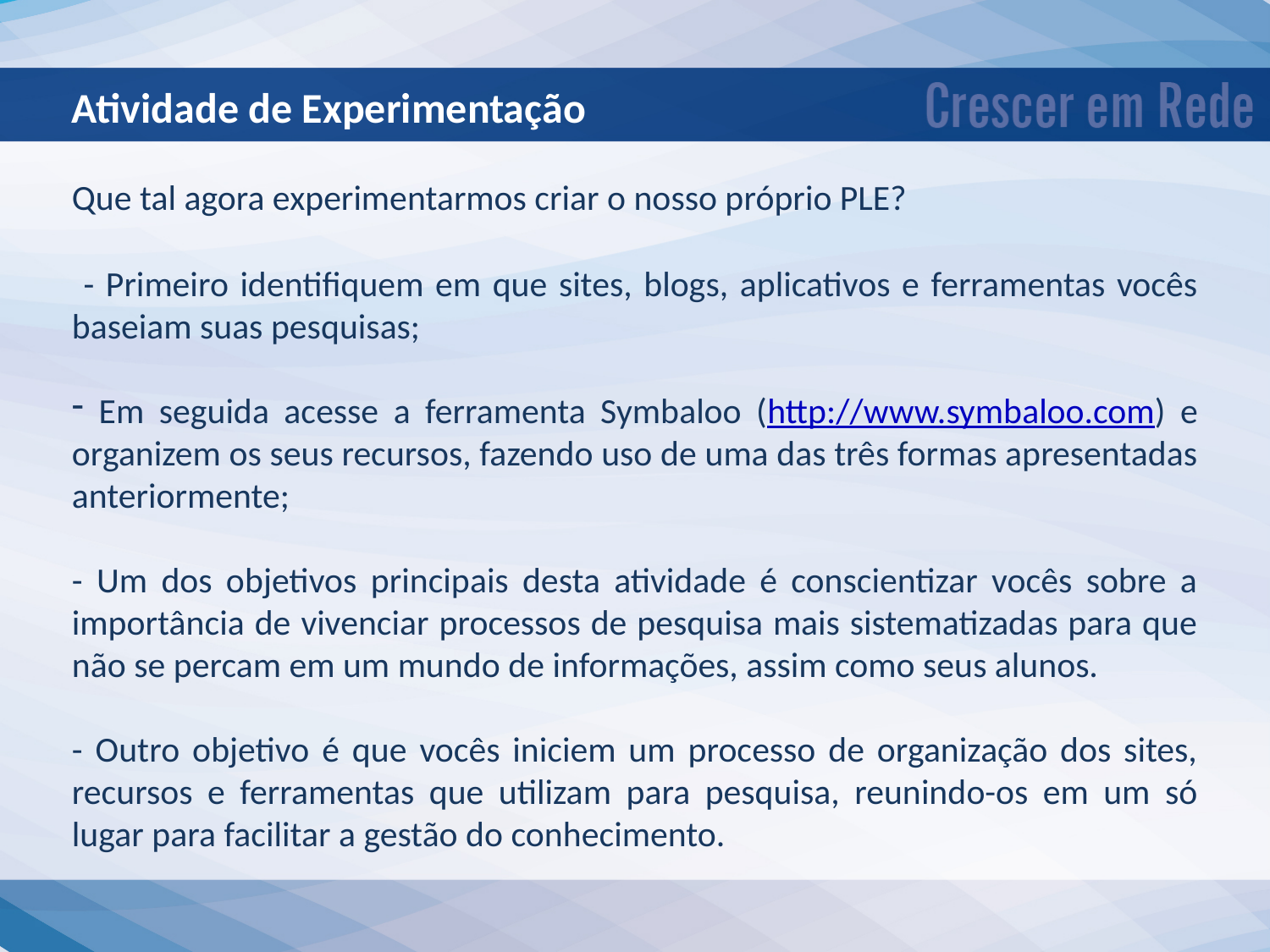

Atividade de Experimentação
Que tal agora experimentarmos criar o nosso próprio PLE?

 - Primeiro identifiquem em que sites, blogs, aplicativos e ferramentas vocês baseiam suas pesquisas;

 Em seguida acesse a ferramenta Symbaloo (http://www.symbaloo.com) e organizem os seus recursos, fazendo uso de uma das três formas apresentadas anteriormente;

- Um dos objetivos principais desta atividade é conscientizar vocês sobre a importância de vivenciar processos de pesquisa mais sistematizadas para que não se percam em um mundo de informações, assim como seus alunos.

- Outro objetivo é que vocês iniciem um processo de organização dos sites, recursos e ferramentas que utilizam para pesquisa, reunindo-os em um só lugar para facilitar a gestão do conhecimento.